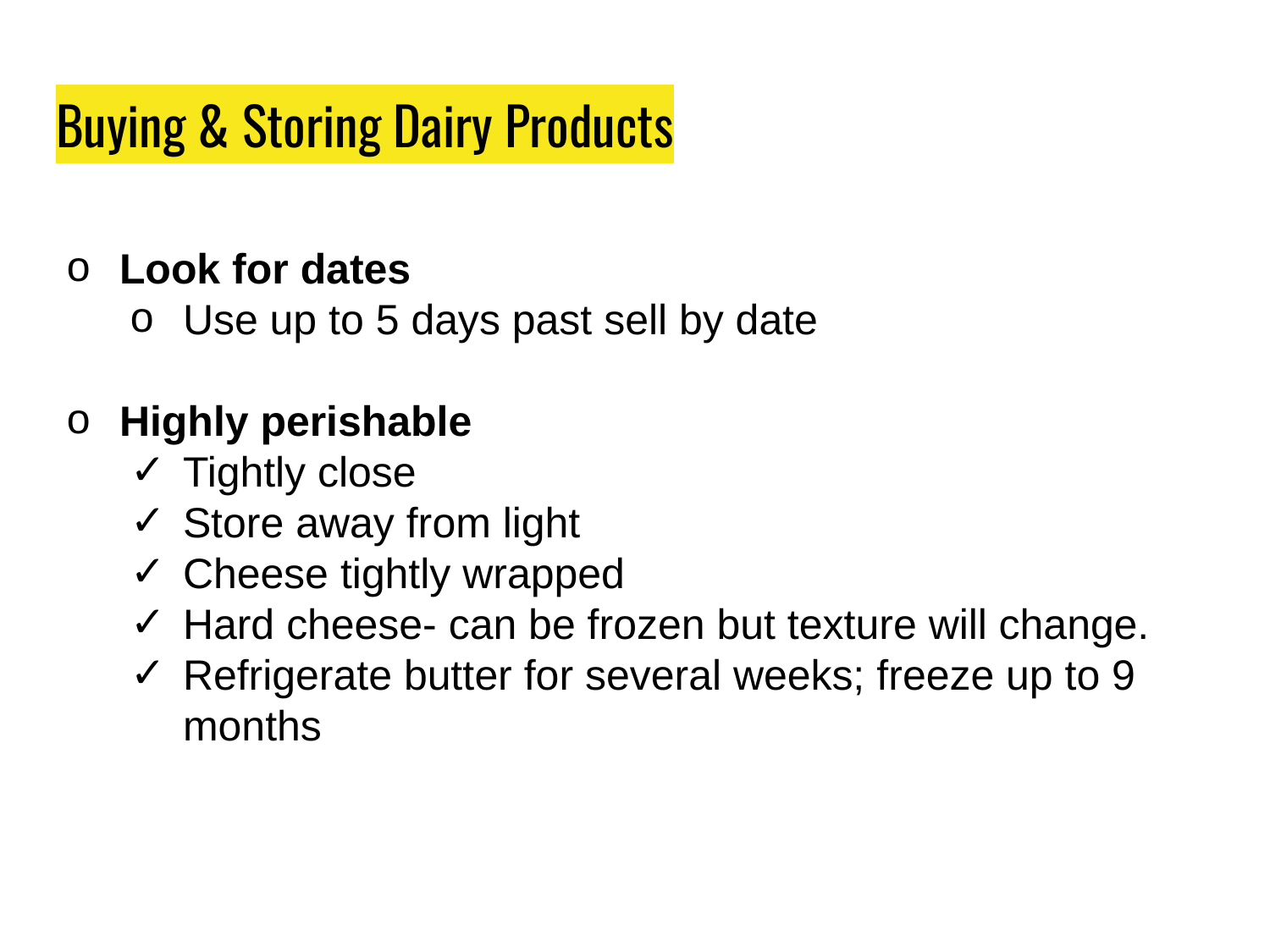

# Buying & Storing Dairy Products
Look for dates
Use up to 5 days past sell by date
Highly perishable
Tightly close
Store away from light
Cheese tightly wrapped
Hard cheese- can be frozen but texture will change.
Refrigerate butter for several weeks; freeze up to 9 months